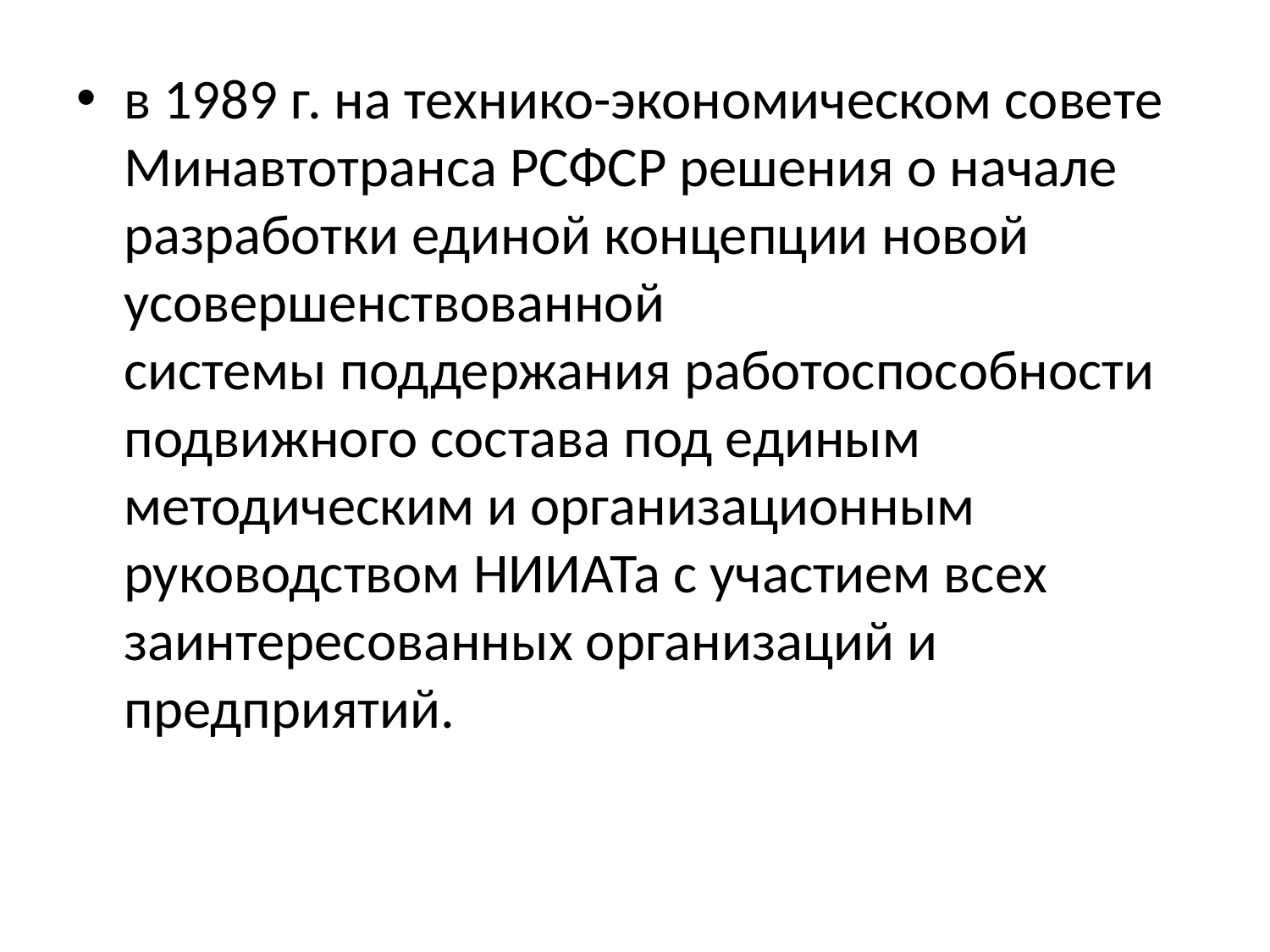

в 1989 г. на технико-экономическом совете Минавтотранса РСФСР решения о начале разработки единой концепции новой усовершенствованной системы поддержания работоспособности подвижного состава под единым методическим и организационным руководством НИИАТа с участием всех заинтересованных организаций и предприятий.